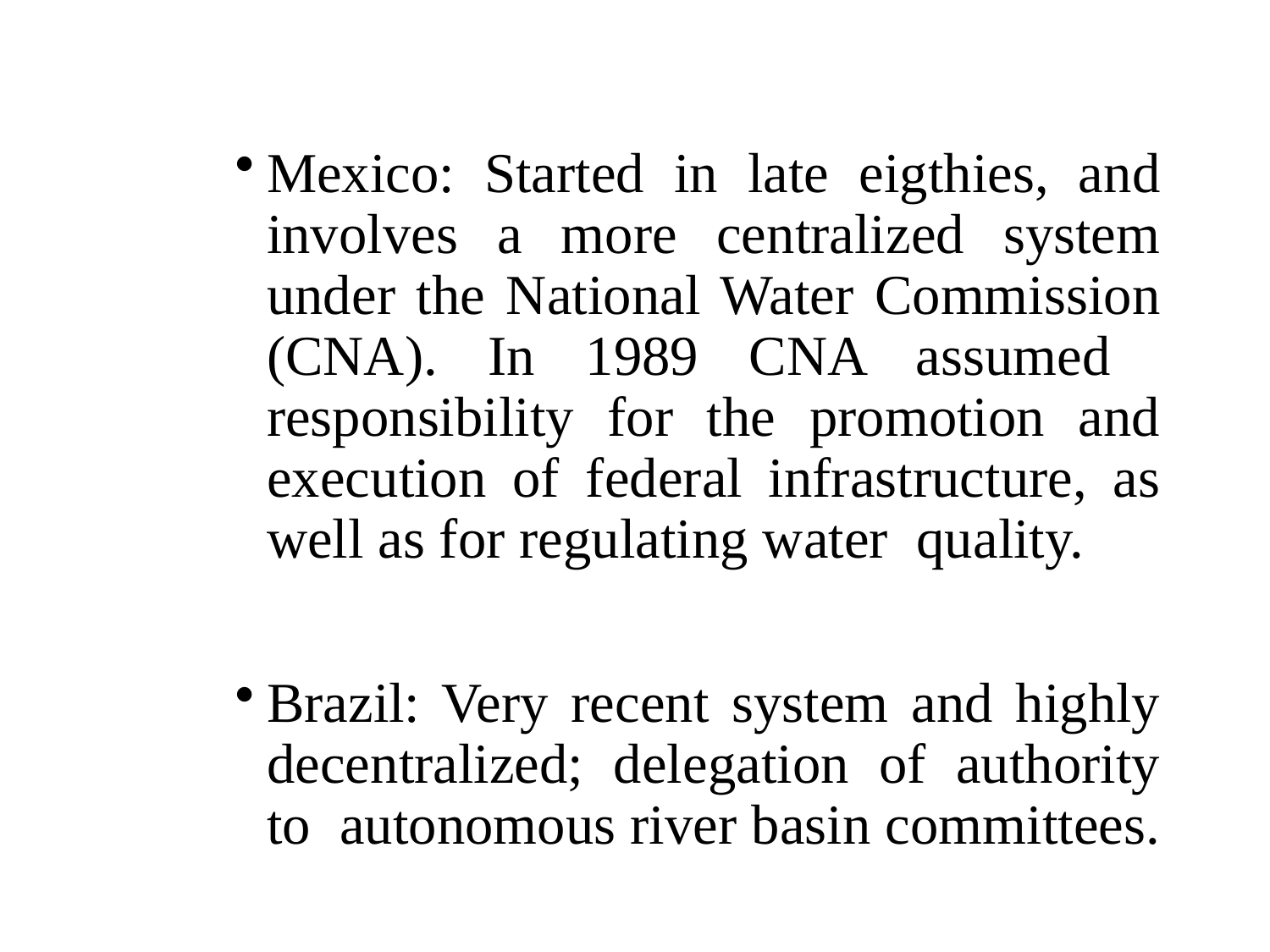

#
Mexico: Started in late eigthies, and involves a more centralized system under the National Water Commission (CNA). In 1989 CNA assumed  responsibility for the promotion and execution of federal infrastructure, as well as for regulating water  quality.

Brazil: Very recent system and highly decentralized; delegation of authority to  autonomous river basin committees.